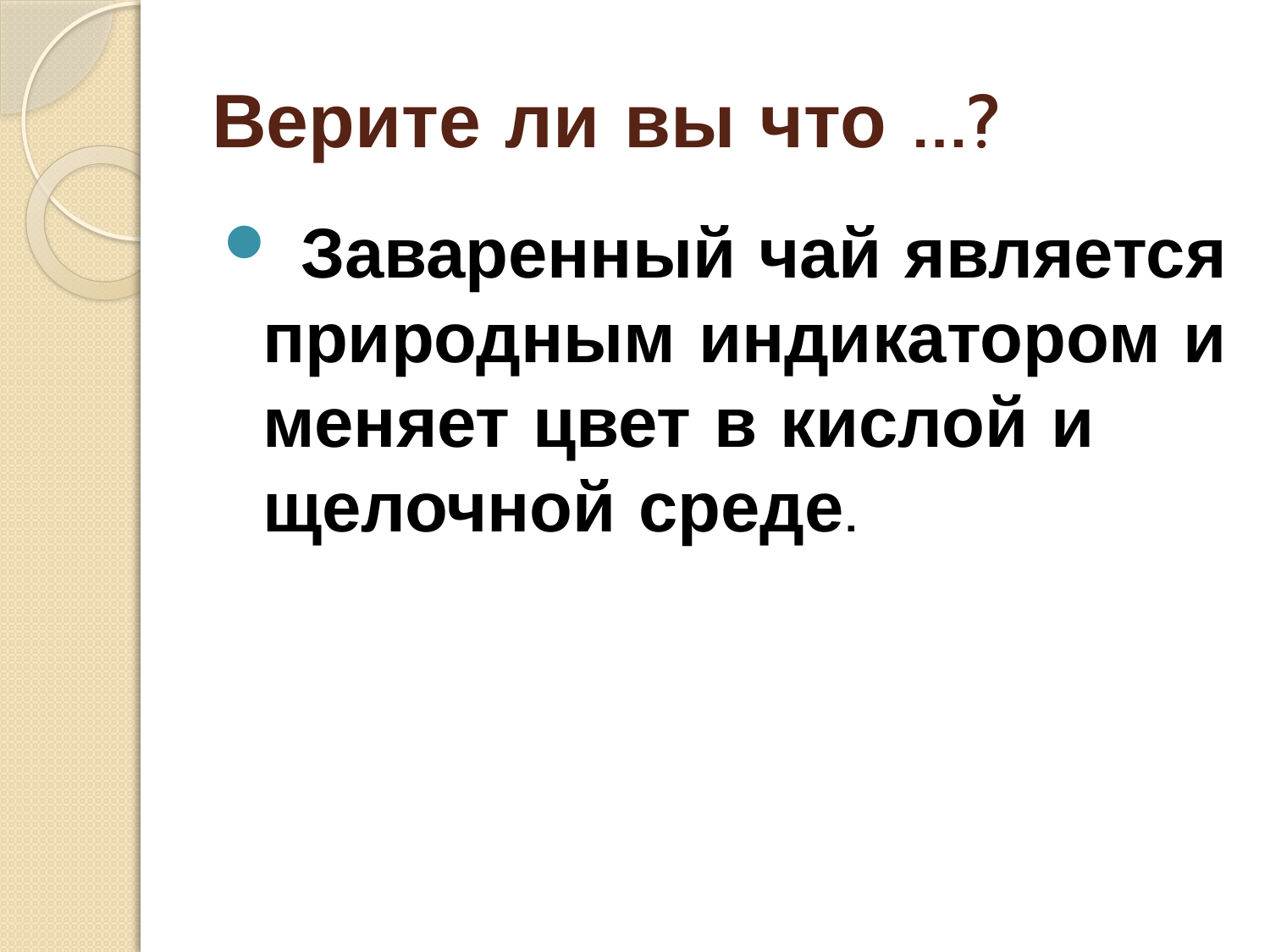

# Верите ли вы что …?
 Заваренный чай является природным индикатором и меняет цвет в кислой и щелочной среде.